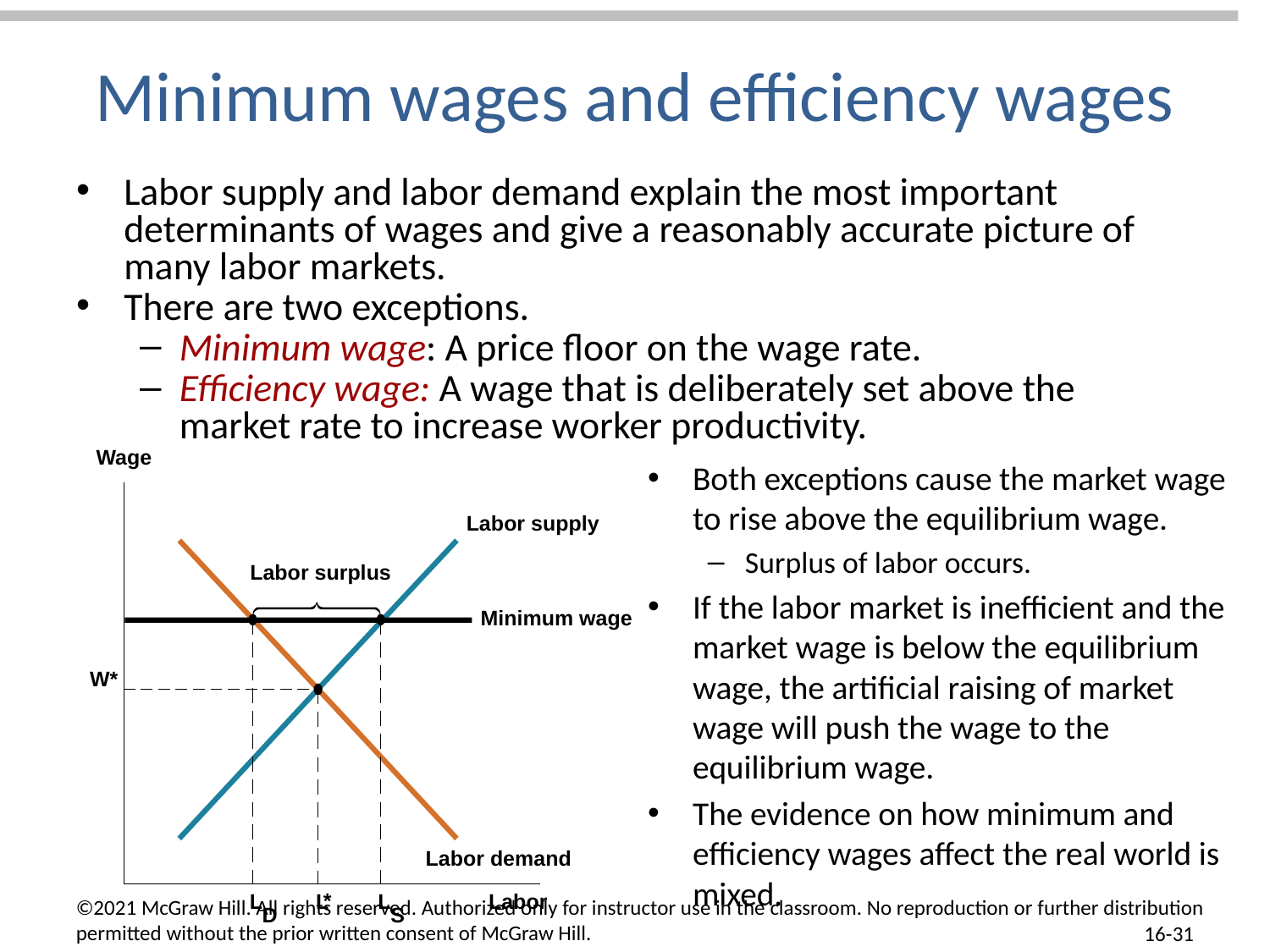

# Minimum wages and efficiency wages
Labor supply and labor demand explain the most important determinants of wages and give a reasonably accurate picture of many labor markets.
There are two exceptions.
Minimum wage: A price floor on the wage rate.
Efficiency wage: A wage that is deliberately set above the market rate to increase worker productivity.
Wage
Both exceptions cause the market wage to rise above the equilibrium wage.
Surplus of labor occurs.
If the labor market is inefficient and the market wage is below the equilibrium wage, the artificial raising of market wage will push the wage to the equilibrium wage.
The evidence on how minimum and efficiency wages affect the real world is mixed.

Labor supply

Labor surplus

L
L
D
S
Minimum wage

W*

Labor demand

*
L
Labor